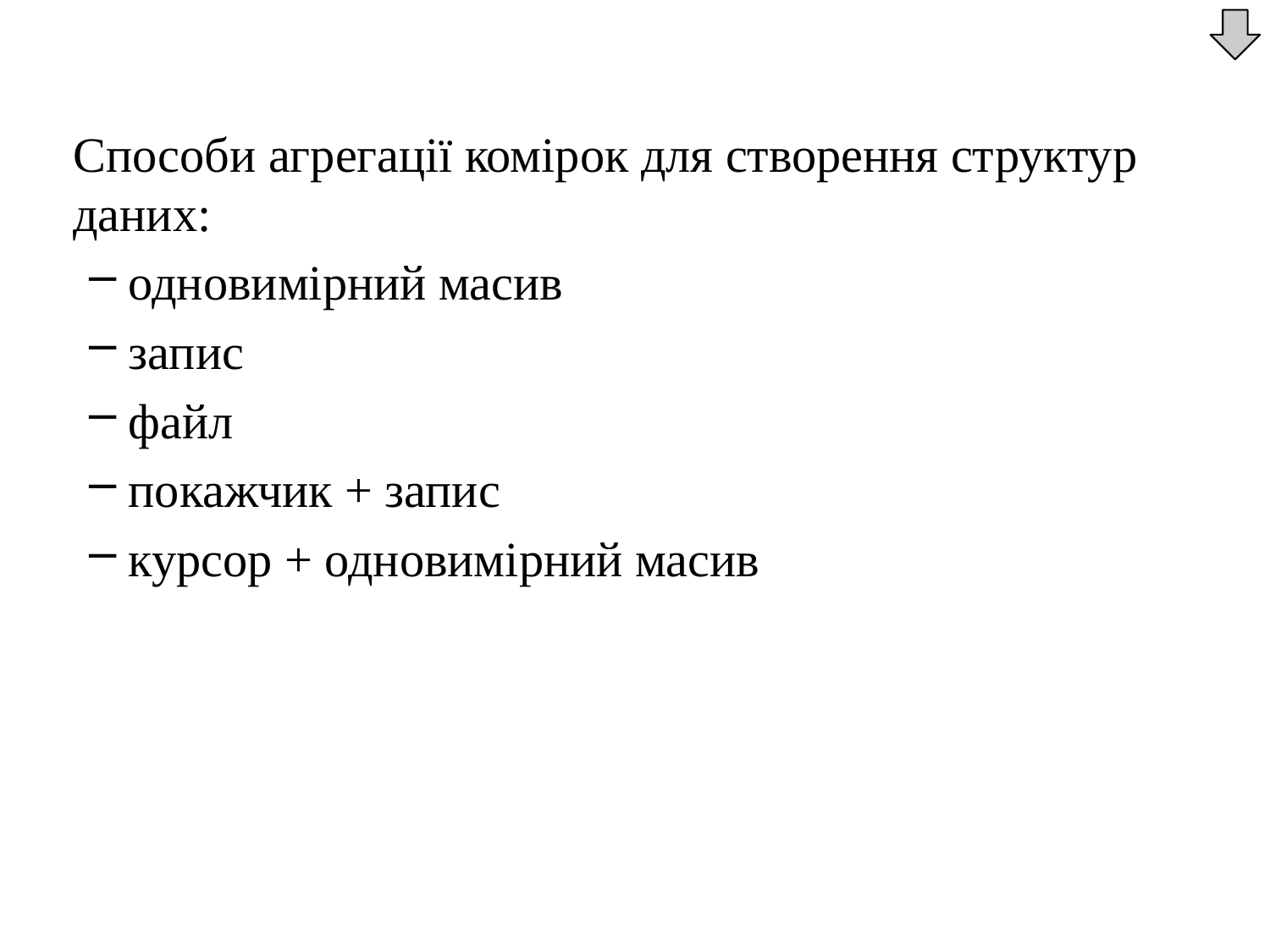

Способи агрегації комірок для створення структур даних:
одновимірний масив
запис
файл
покажчик + запис
курсор + одновимірний масив